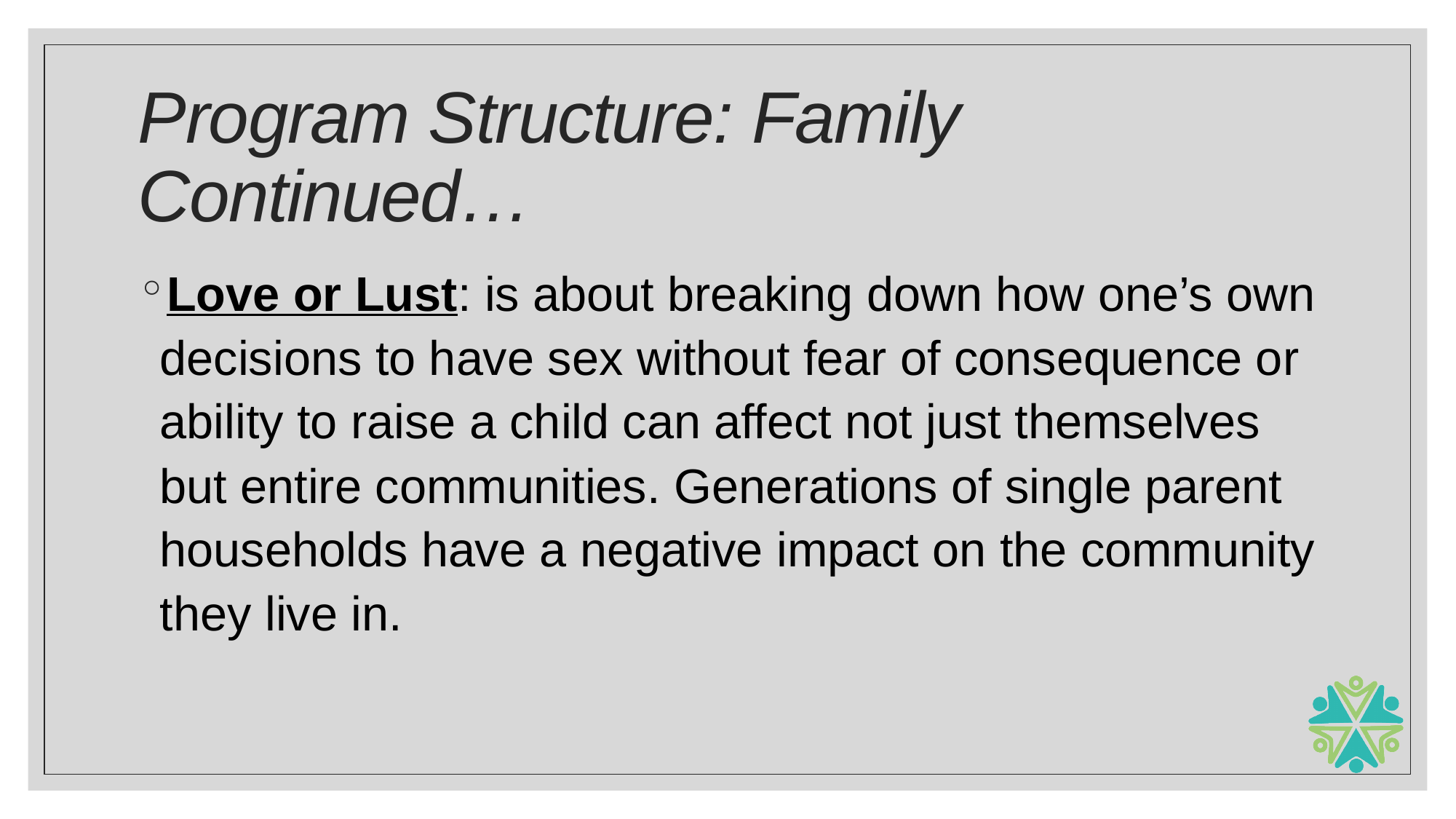

# Program Structure: Family Continued…
Love or Lust: is about breaking down how one’s own decisions to have sex without fear of consequence or ability to raise a child can affect not just themselves but entire communities. Generations of single parent households have a negative impact on the community they live in.